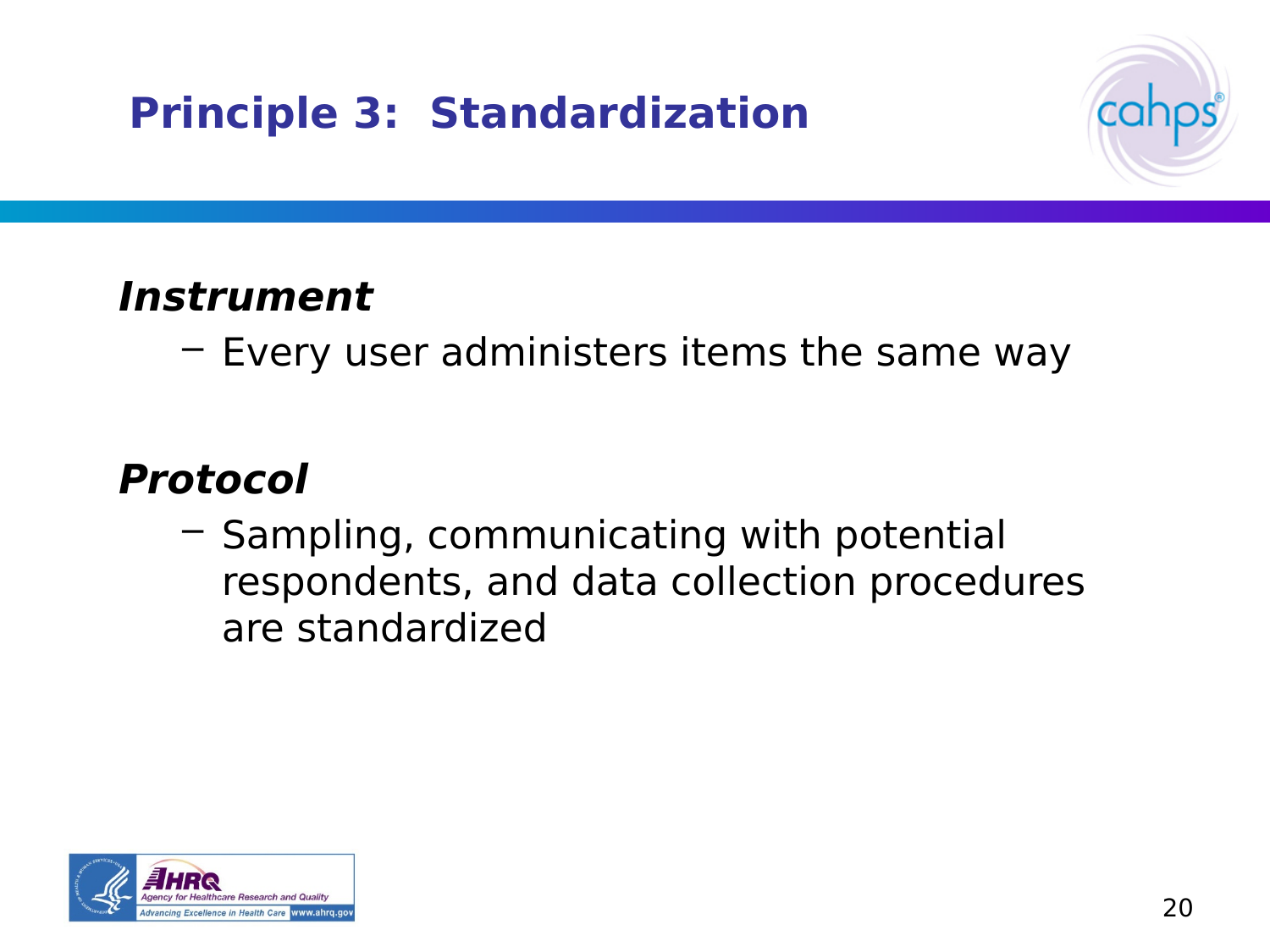

# Principle 3:  Standardization

Instrument
Every user administers items the same way

Protocol
Sampling, communicating with potential respondents, and data collection procedures are standardized

20